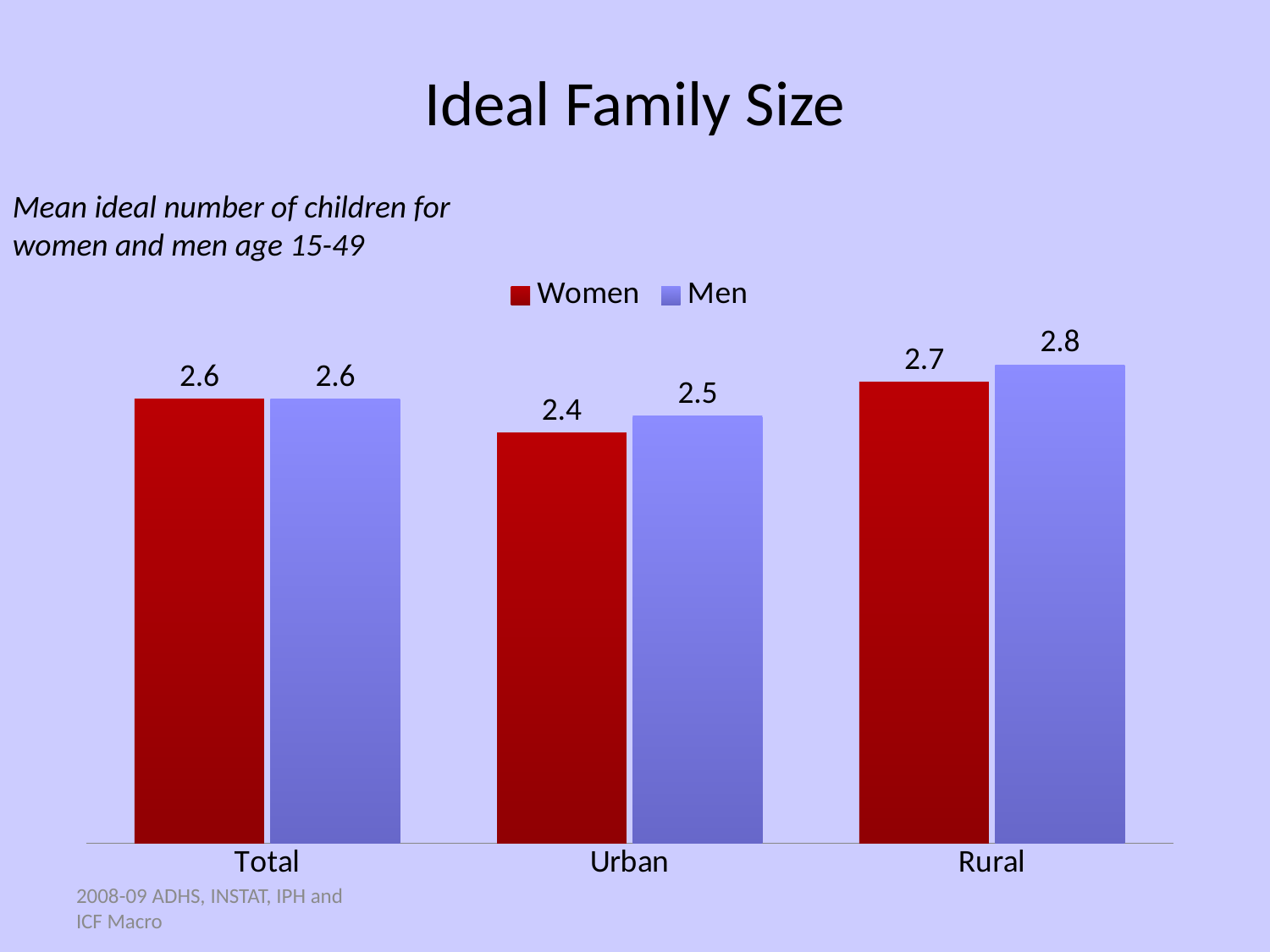

# Ideal Family Size
Mean ideal number of children for women and men age 15-49

### Chart

| Category | Women | Men |
|---|---|---|
| Total | 2.6 | 2.6 |
| Urban | 2.4 | 2.5 |
| Rural | 2.7 | 2.8 |
2008-09 ADHS, INSTAT, IPH and ICF Macro